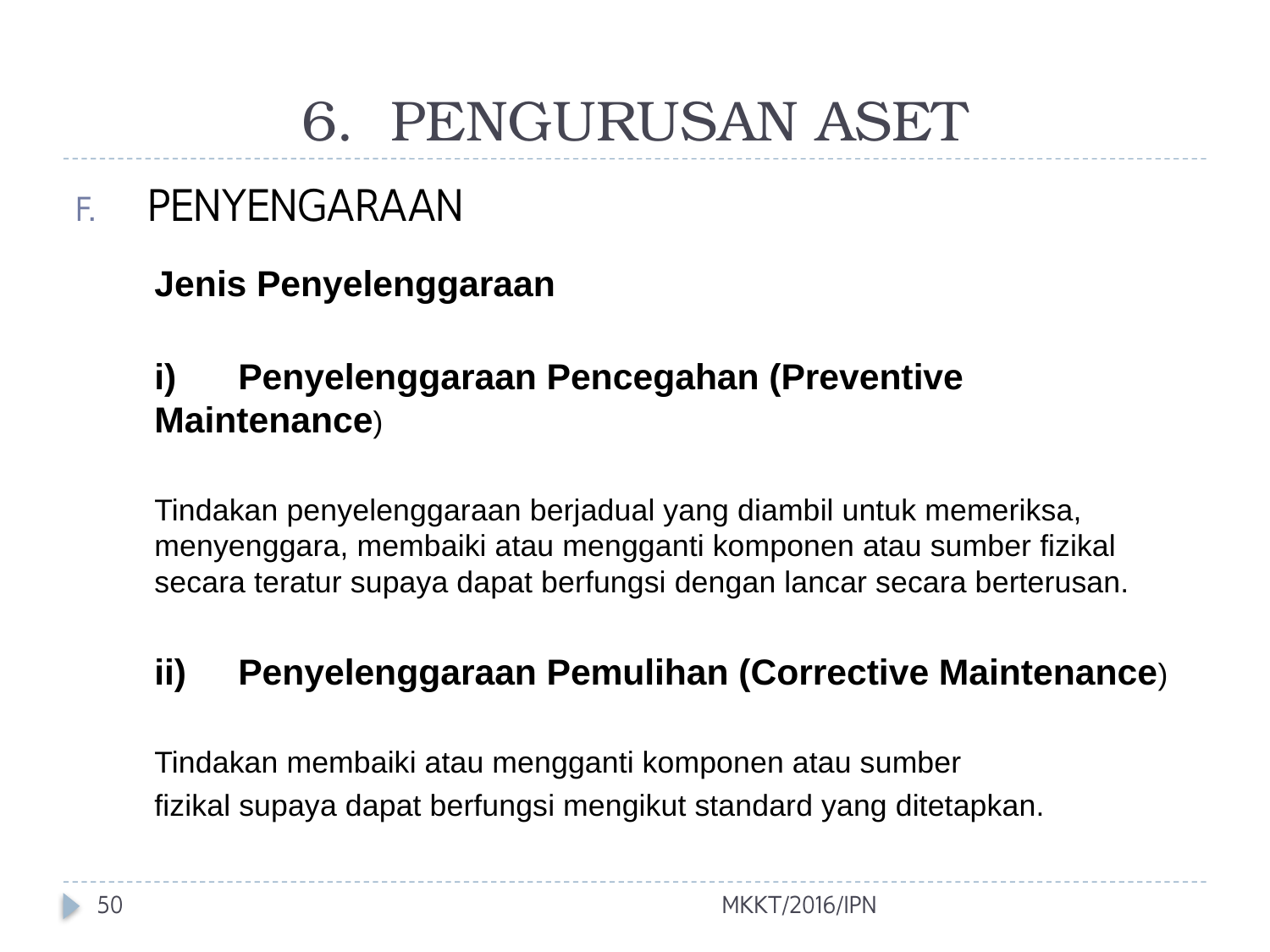

# 6.  PENGURUSAN ASET
PENYENGARAAN
Jenis Penyelenggaraan

i)	Penyelenggaraan Pencegahan (Preventive Maintenance)

Tindakan penyelenggaraan berjadual yang diambil untuk memeriksa, menyenggara, membaiki atau mengganti komponen atau sumber fizikal secara teratur supaya dapat berfungsi dengan lancar secara berterusan.

ii)	Penyelenggaraan Pemulihan (Corrective Maintenance)

Tindakan membaiki atau mengganti komponen atau sumber
fizikal supaya dapat berfungsi mengikut standard yang ditetapkan.

50
MKKT/2016/IPN